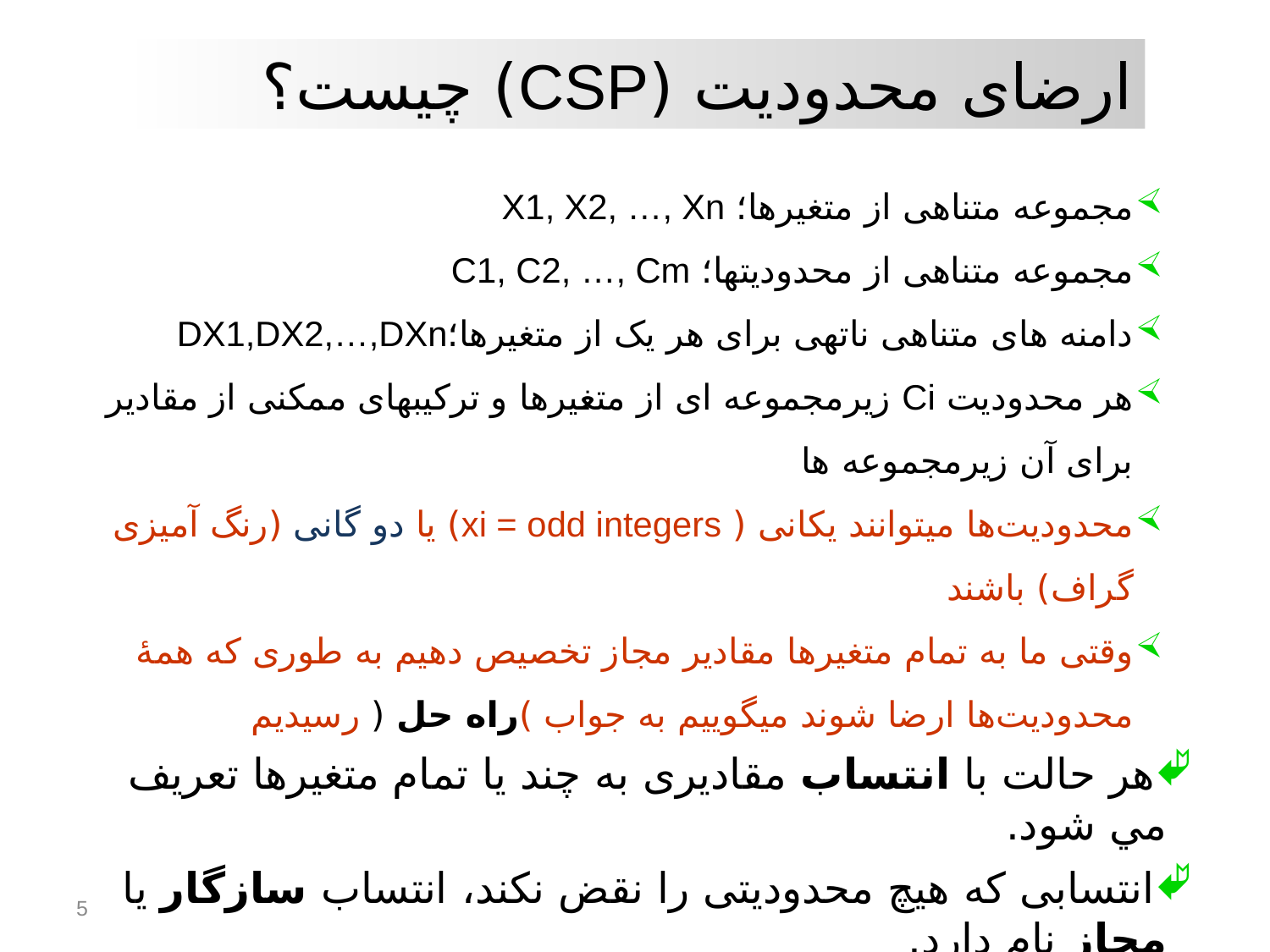

ارضای محدوديت (CSP) چيست؟

مجموعه متناهی از متغيرها؛ X1, X2, …, Xn
مجموعه متناهی از محدوديتها؛ C1, C2, …, Cm
دامنه های متناهی ناتهی برای هر يک از متغيرها؛DX1,DX2,…,DXn
هر محدوديت Ci زيرمجموعه ای از متغيرها و ترکيبهای ممکنی از مقادير برای آن زيرمجموعه ها
محدودیت‌ها میتوانند یکانی ( xi = odd integers) یا دو گانی (رنگ آمیزی گراف) باشند
وقتی‌ ما به تمام متغیر‌ها مقادیر مجاز تخصیص دهیم به طوری که همهٔ محدودیت‌ها ارضا شوند میگوییم به جواب )راه حل ( رسیدیم
هر حالت با انتساب مقاديری به چند يا تمام متغيرها تعريف مي شود.
انتسابی که هيچ محدوديتی را نقض نکند، انتساب سازگار یا مجاز نام دارد.
انتساب کامل آن است که هر متغيری در آن باشد.
 راه حل CSP يک انتساب کامل است اگر تمام محدوديتها را برآورده کند.
بعضی از CSPها به راه حلهايي نياز دارند که تابع هدف را بيشينه کنند.
5